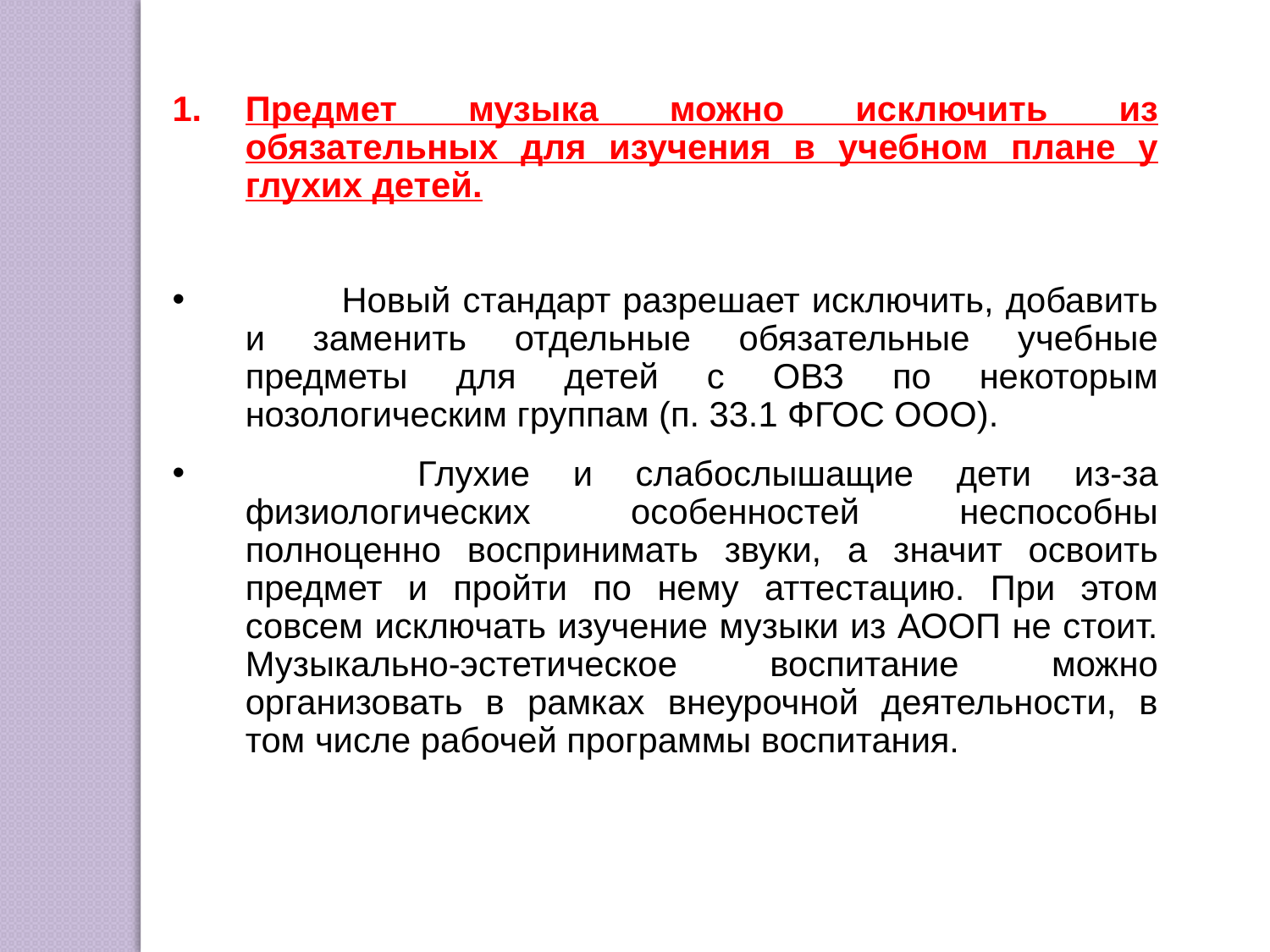

Предмет музыка можно исключить из обязательных для изучения в учебном плане у глухих детей.

        Новый стандарт разрешает исключить, добавить и заменить отдельные обязательные учебные предметы для детей с ОВЗ по некоторым нозологическим группам (п. 33.1 ФГОС ООО).
    Глухие и слабослышащие дети из-за физиологических особенностей неспособны полноценно воспринимать звуки, а значит освоить предмет и пройти по нему аттестацию. При этом совсем исключать изучение музыки из АООП не стоит. Музыкально-эстетическое воспитание можно организовать в рамках внеурочной деятельности, в том числе рабочей программы воспитания.